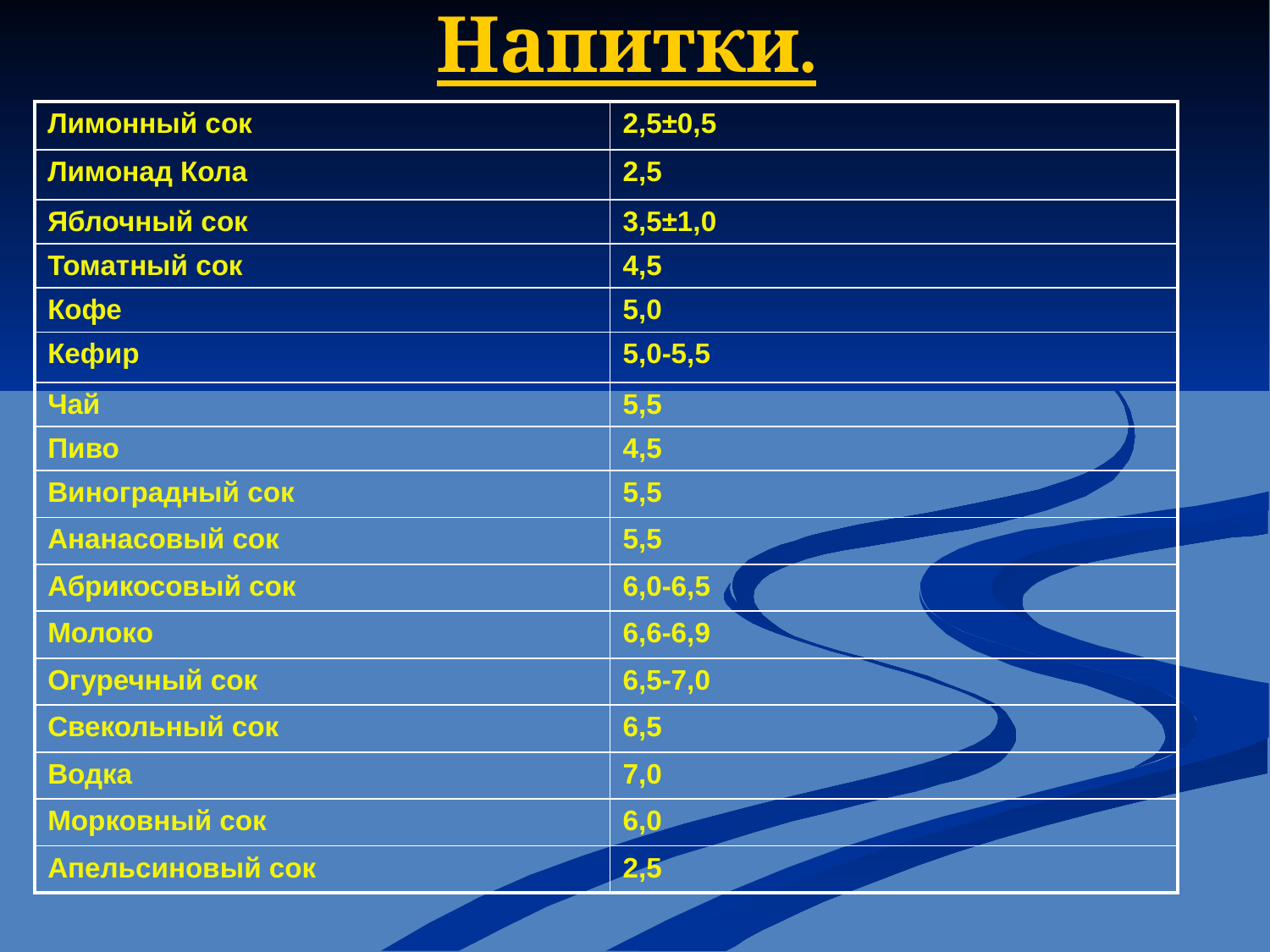

# Напитки.
| Лимонный сок | 2,5±0,5 |
| --- | --- |
| Лимонад Кола | 2,5 |
| Яблочный сок | 3,5±1,0 |
| Томатный сок | 4,5 |
| Кофе | 5,0 |
| Кефир | 5,0-5,5 |
| Чай | 5,5 |
| Пиво | 4,5 |
| Виноградный сок | 5,5 |
| Ананасовый сок | 5,5 |
| Абрикосовый сок | 6,0-6,5 |
| Молоко | 6,6-6,9 |
| Огуречный сок | 6,5-7,0 |
| Свекольный сок | 6,5 |
| Водка | 7,0 |
| Морковный сок | 6,0 |
| Апельсиновый сок | 2,5 |